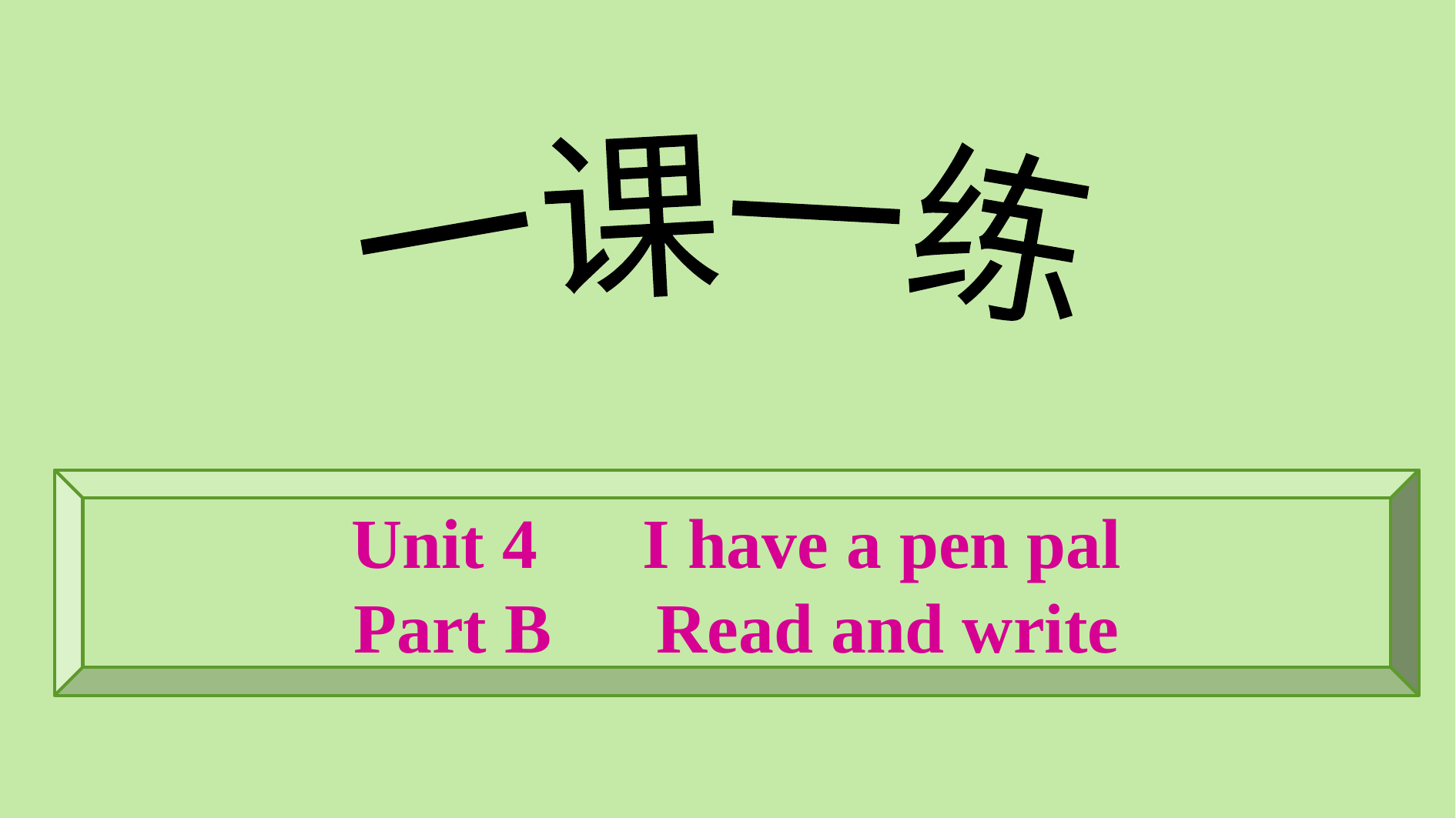

Unit 4　I have a pen pal
Part B　Read and write